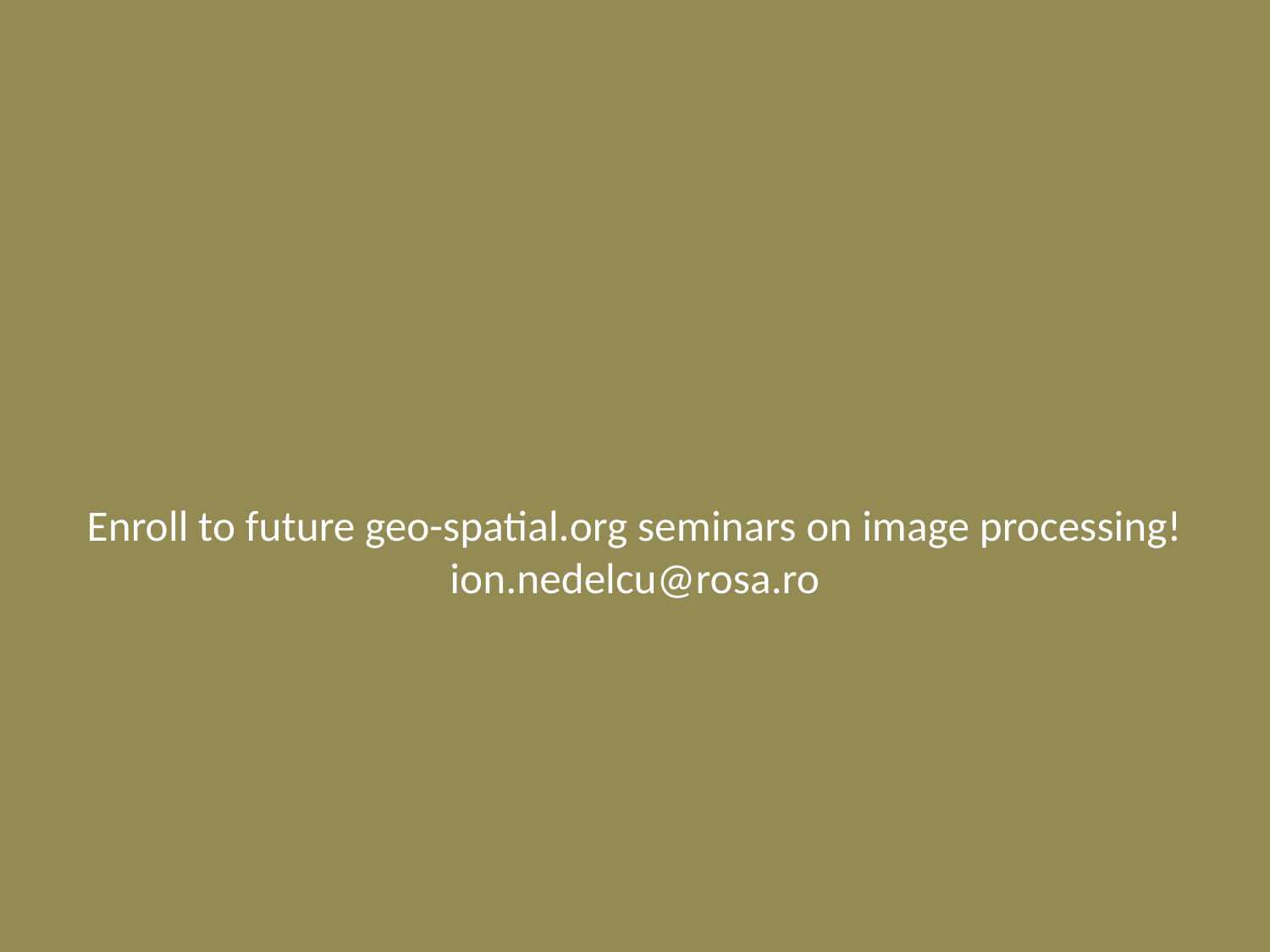

# Enroll to future geo-spatial.org seminars on image processing! ion.nedelcu@rosa.ro